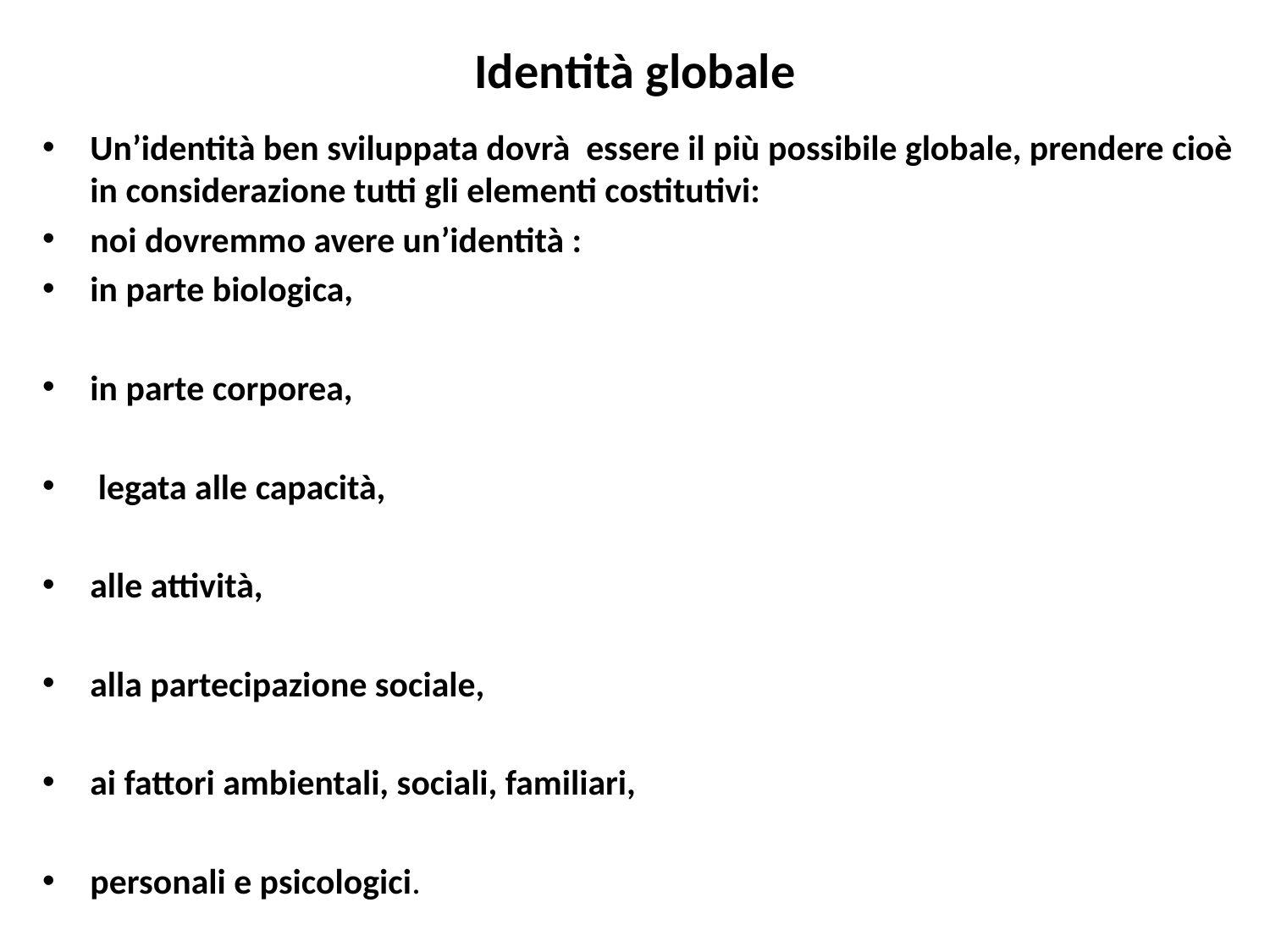

# Identità globale
Un’identità ben sviluppata dovrà  essere il più possibile globale, prendere cioè in considerazione tutti gli elementi costitutivi:
noi dovremmo avere un’identità :
in parte biologica,

in parte corporea,

 legata alle capacità,

alle attività,

alla partecipazione sociale,

ai fattori ambientali, sociali, familiari,

personali e psicologici.